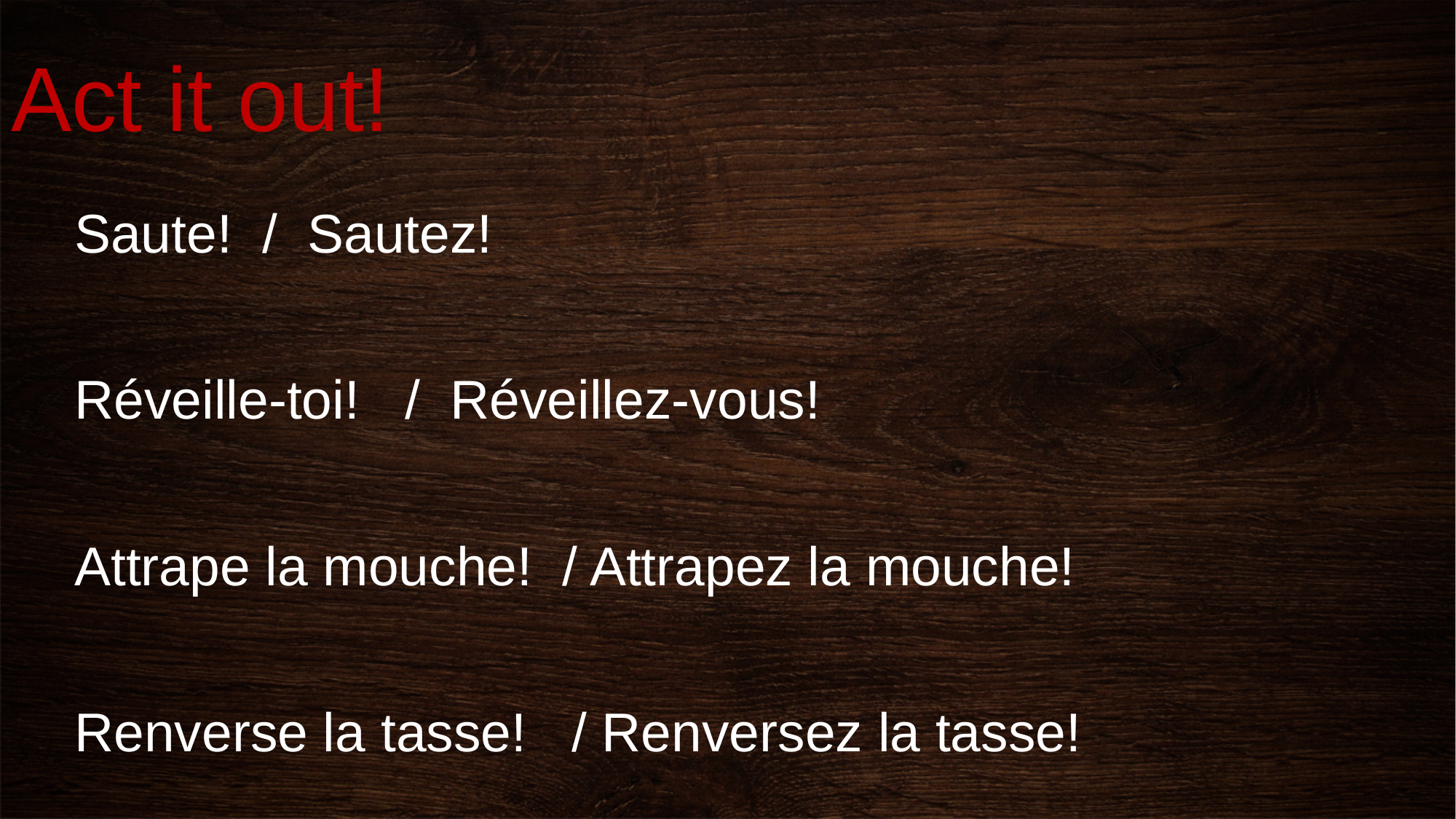

# Act it out!
Saute!  /  Sautez!

Réveille-toi!   /  Réveillez-vous!

Attrape la mouche!  / Attrapez la mouche!

Renverse la tasse!   / Renversez la tasse!